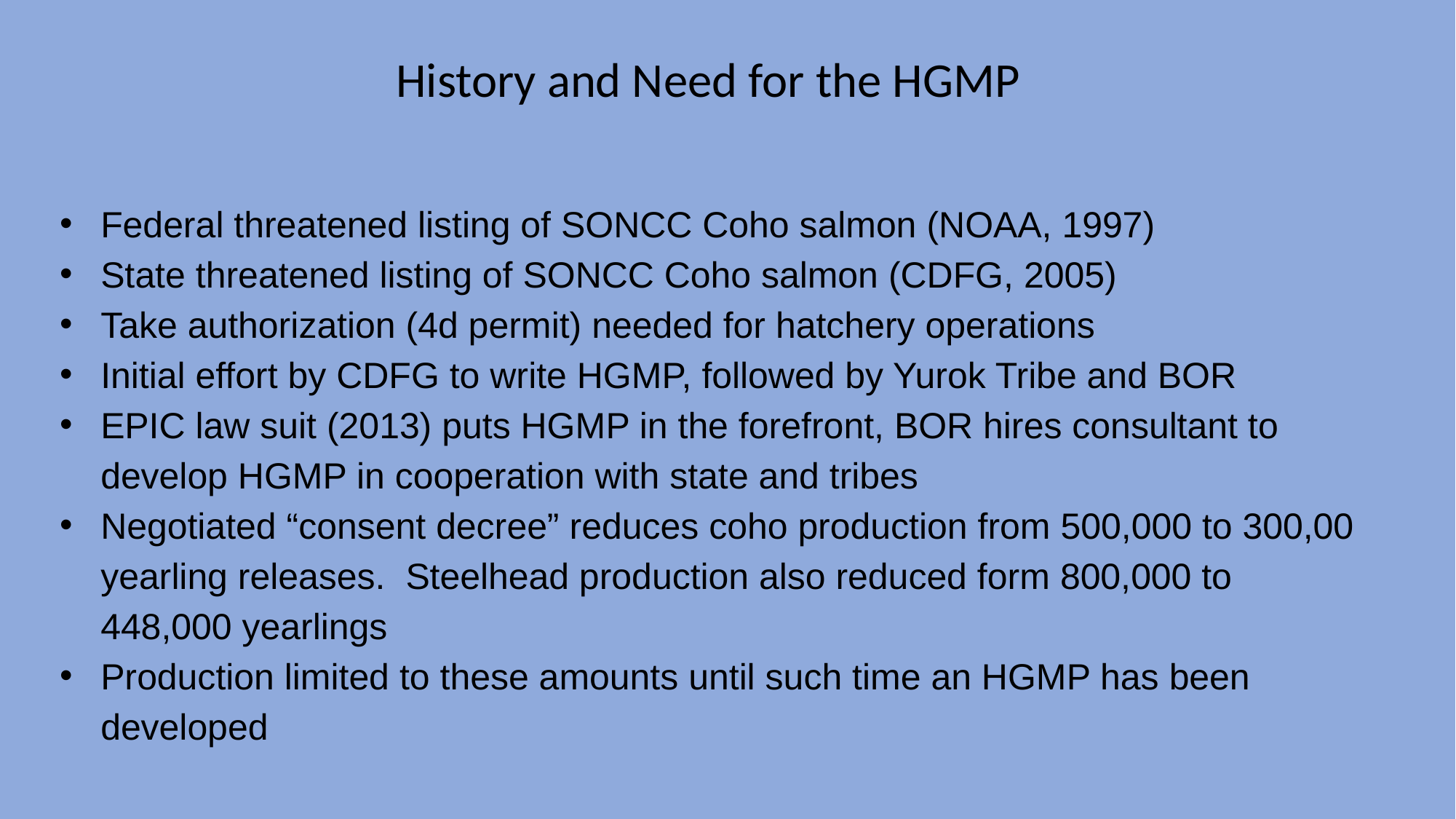

History and Need for the HGMP
Federal threatened listing of SONCC Coho salmon (NOAA, 1997)
State threatened listing of SONCC Coho salmon (CDFG, 2005)
Take authorization (4d permit) needed for hatchery operations
Initial effort by CDFG to write HGMP, followed by Yurok Tribe and BOR
EPIC law suit (2013) puts HGMP in the forefront, BOR hires consultant to develop HGMP in cooperation with state and tribes
Negotiated “consent decree” reduces coho production from 500,000 to 300,00 yearling releases.  Steelhead production also reduced form 800,000 to 448,000 yearlings
Production limited to these amounts until such time an HGMP has been developed